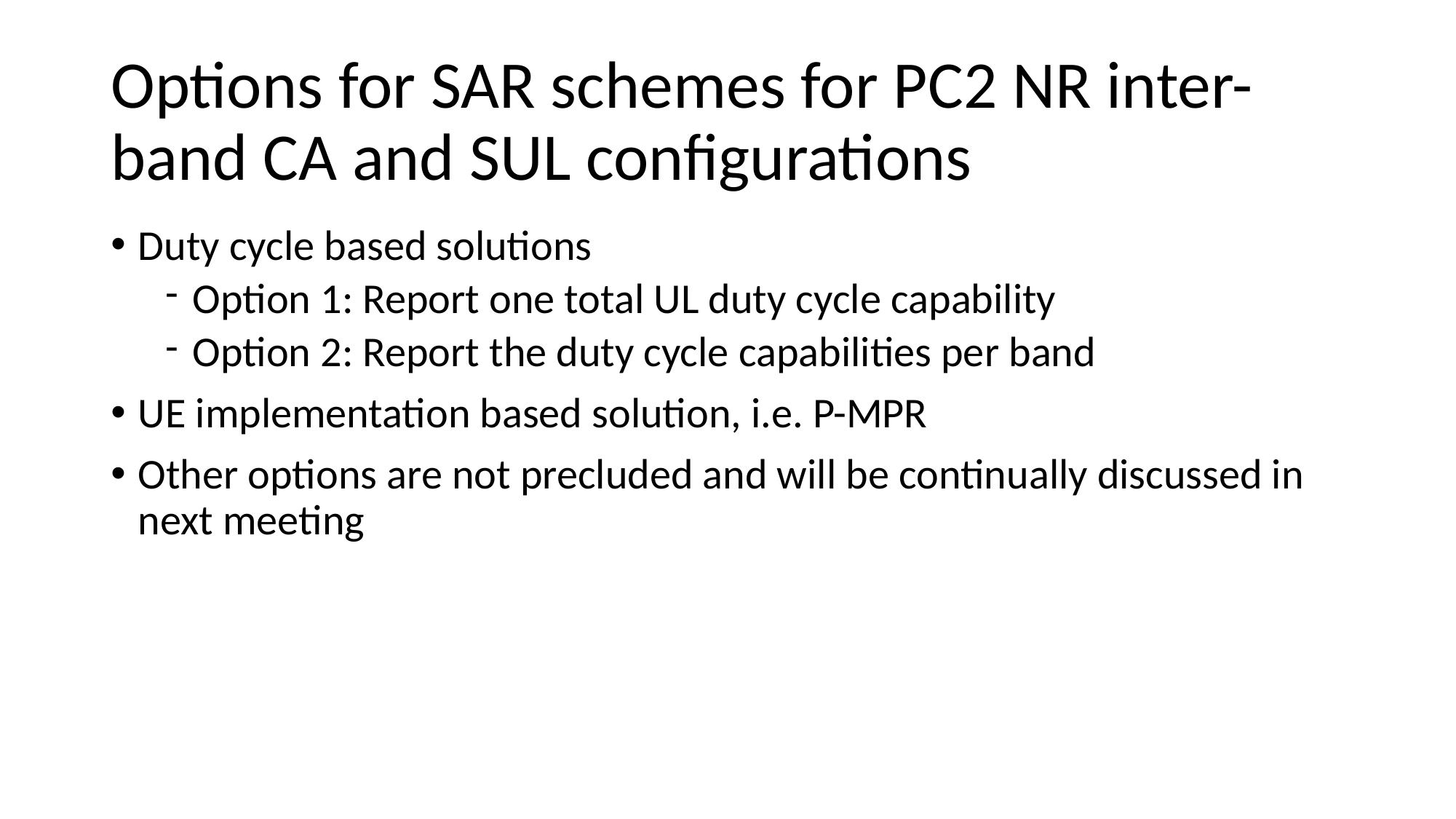

# Options for SAR schemes for PC2 NR inter-band CA and SUL configurations
Duty cycle based solutions
Option 1: Report one total UL duty cycle capability
Option 2: Report the duty cycle capabilities per band
UE implementation based solution, i.e. P-MPR
Other options are not precluded and will be continually discussed in next meeting